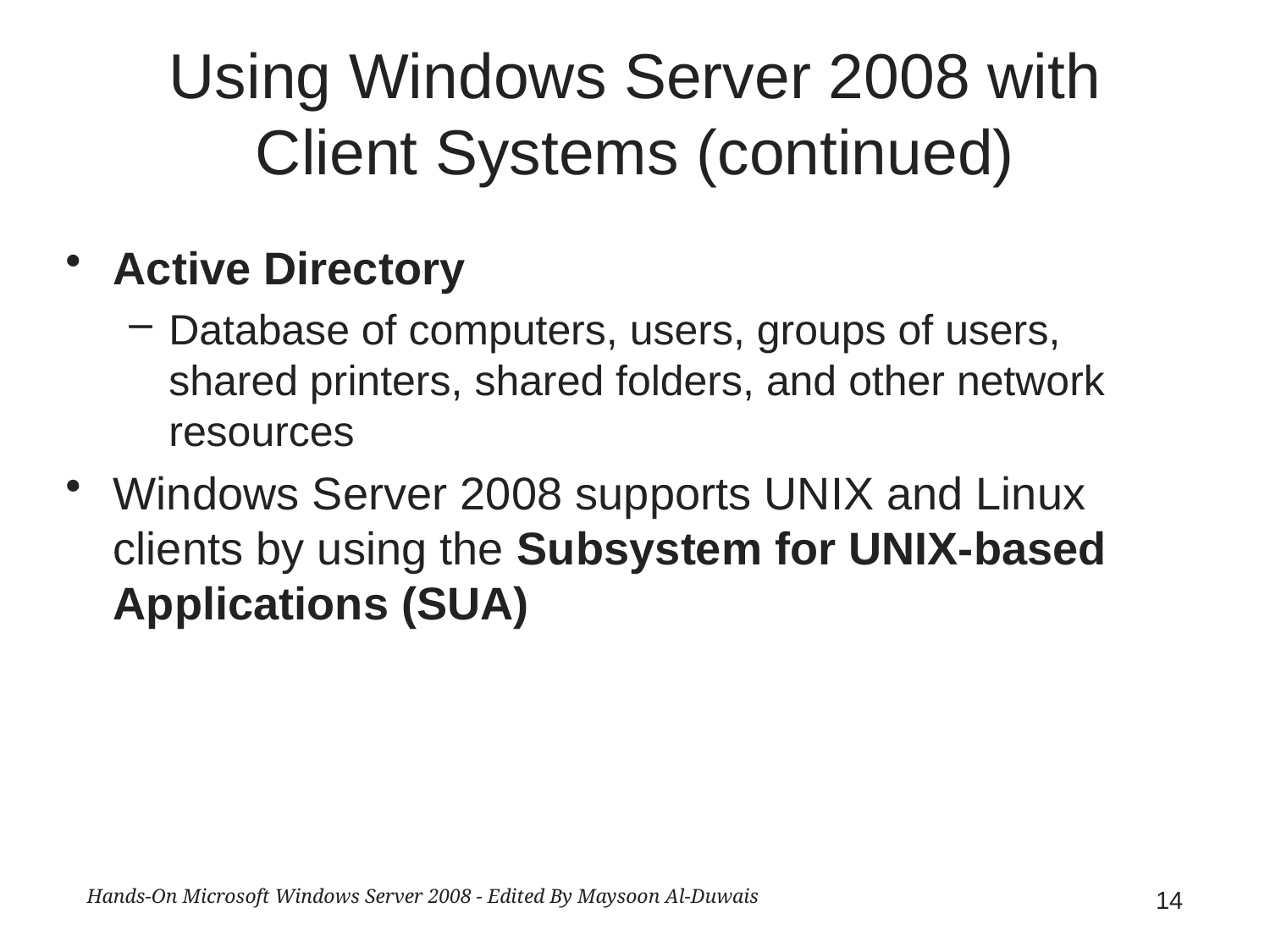

# Using Windows Server 2008 with Client Systems (continued)
Active Directory
Database of computers, users, groups of users, shared printers, shared folders, and other network resources
Windows Server 2008 supports UNIX and Linux clients by using the Subsystem for UNIX-based Applications (SUA)
Hands-On Microsoft Windows Server 2008 - Edited By Maysoon Al-Duwais
14